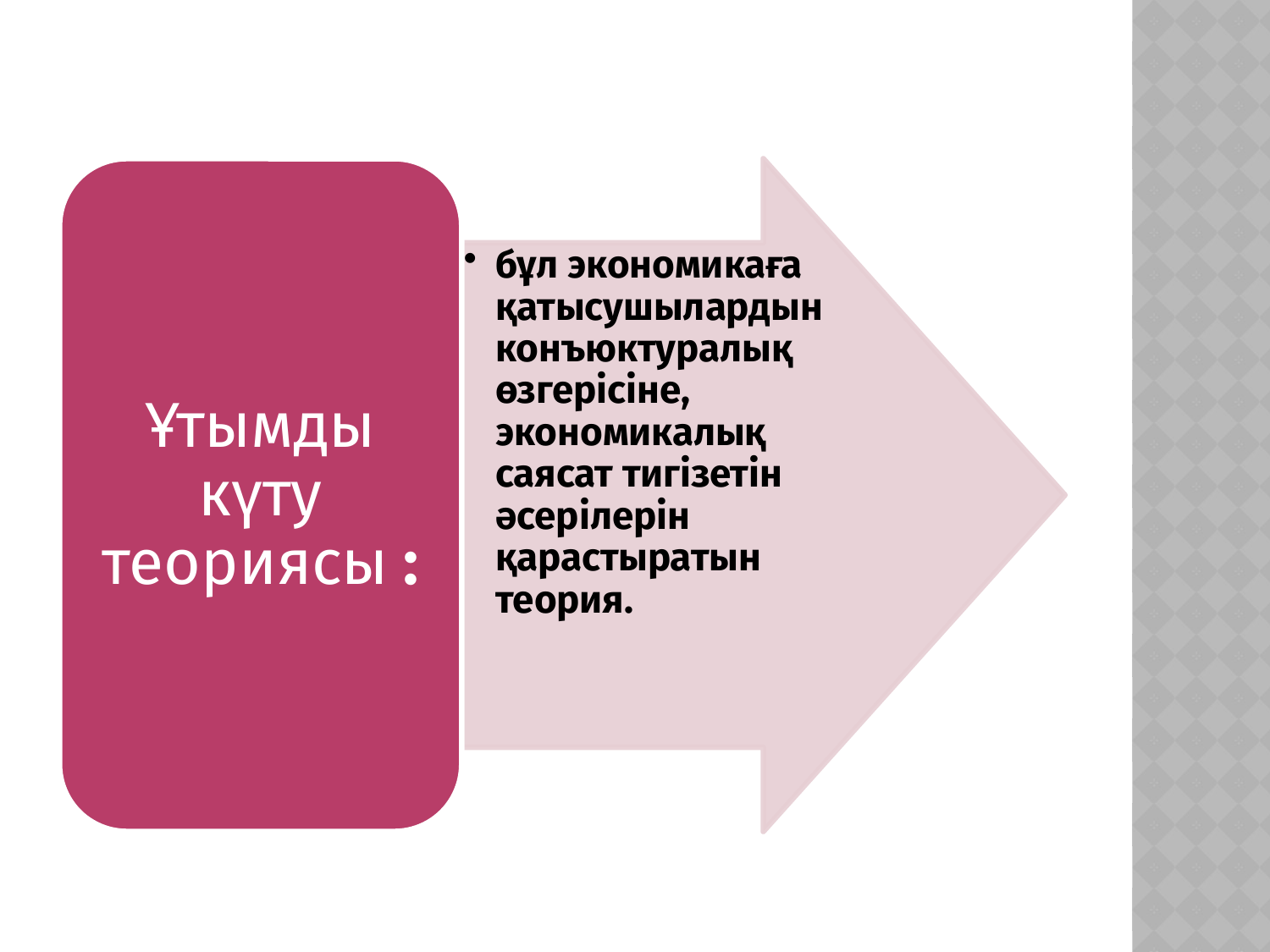

бұл экономикаға қатысушылардын конъюктуралық өзгерісіне, экономикалық саясат тигізетін әсерілерін  қарастыратын теория.
Ұтымды күту теориясы :